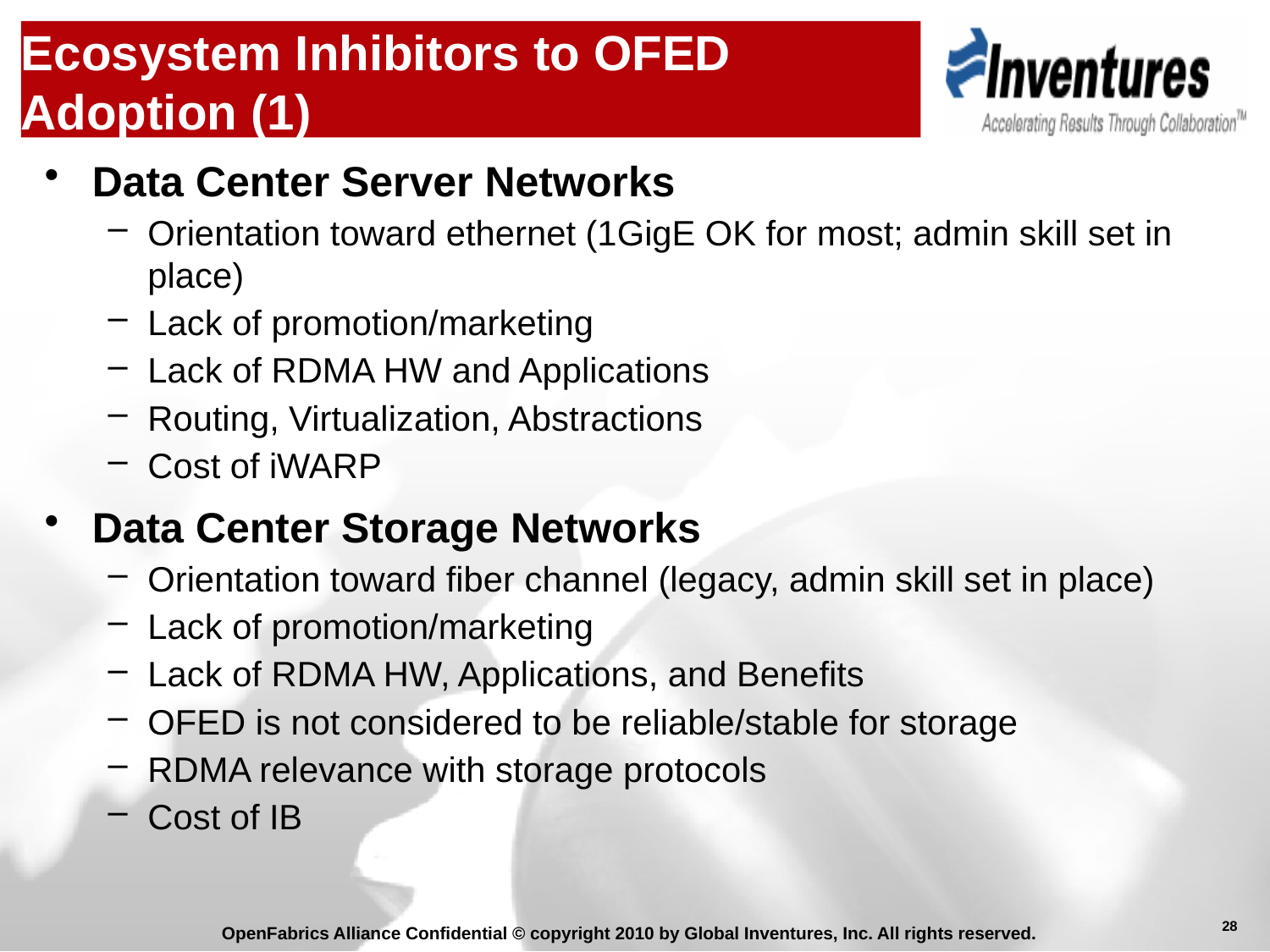

# Ecosystem Inhibitors to OFED Adoption (1)
Data Center Server Networks
Orientation toward ethernet (1GigE OK for most; admin skill set in place)
Lack of promotion/marketing
Lack of RDMA HW and Applications
Routing, Virtualization, Abstractions
Cost of iWARP
Data Center Storage Networks
Orientation toward fiber channel (legacy, admin skill set in place)
Lack of promotion/marketing
Lack of RDMA HW, Applications, and Benefits
OFED is not considered to be reliable/stable for storage
RDMA relevance with storage protocols
Cost of IB